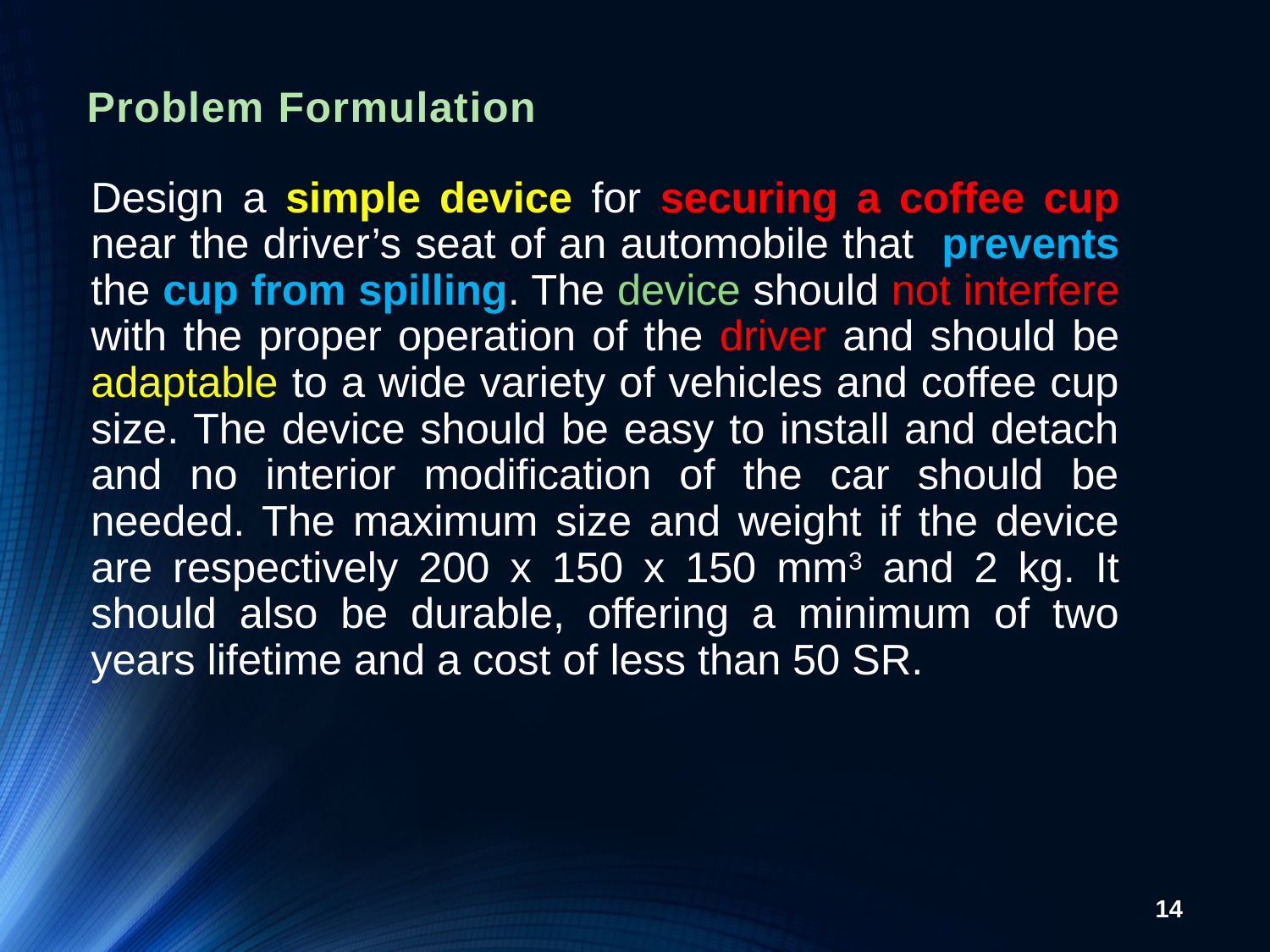

# Problem Formulation
Design a simple device for securing a coffee cup near the driver’s seat of an automobile that  prevents the cup from spilling. The device should not interfere with the proper operation of the driver and should be adaptable to a wide variety of vehicles and coffee cup size. The device should be easy to install and detach and no interior modification of the car should be needed. The maximum size and weight if the device are respectively 200 x 150 x 150 mm3 and 2 kg. It should also be durable, offering a minimum of two years lifetime and a cost of less than 50 SR.
14